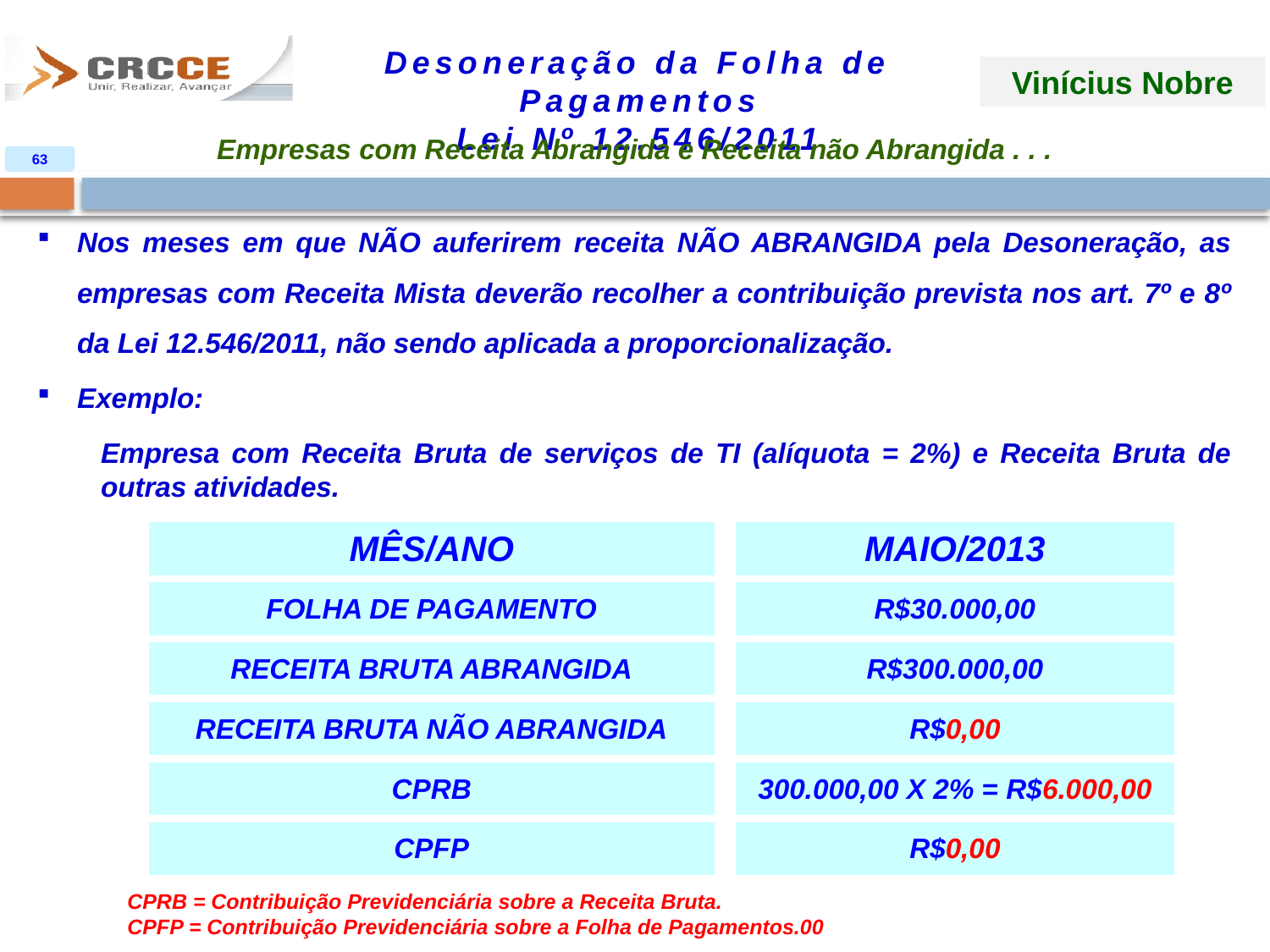

Empresas com Receita Abrangida e Receita não Abrangida . . .
63
Nos meses em que NÃO auferirem receita NÃO ABRANGIDA pela Desoneração, as empresas com Receita Mista deverão recolher a contribuição prevista nos art. 7º e 8º da Lei 12.546/2011, não sendo aplicada a proporcionalização.
Exemplo:
Empresa com Receita Bruta de serviços de TI (alíquota = 2%) e Receita Bruta de outras atividades.
| MAIO/2013 |
| --- |
| MÊS/ANO |
| --- |
| R$30.000,00 |
| --- |
| FOLHA DE PAGAMENTO |
| --- |
| R$300.000,00 |
| --- |
| RECEITA BRUTA ABRANGIDA |
| --- |
| R$0,00 |
| --- |
| RECEITA BRUTA NÃO ABRANGIDA |
| --- |
| 300.000,00 X 2% = R$6.000,00 |
| --- |
| CPRB |
| --- |
| R$0,00 |
| --- |
| CPFP |
| --- |
CPRB = Contribuição Previdenciária sobre a Receita Bruta.
CPFP = Contribuição Previdenciária sobre a Folha de Pagamentos.00